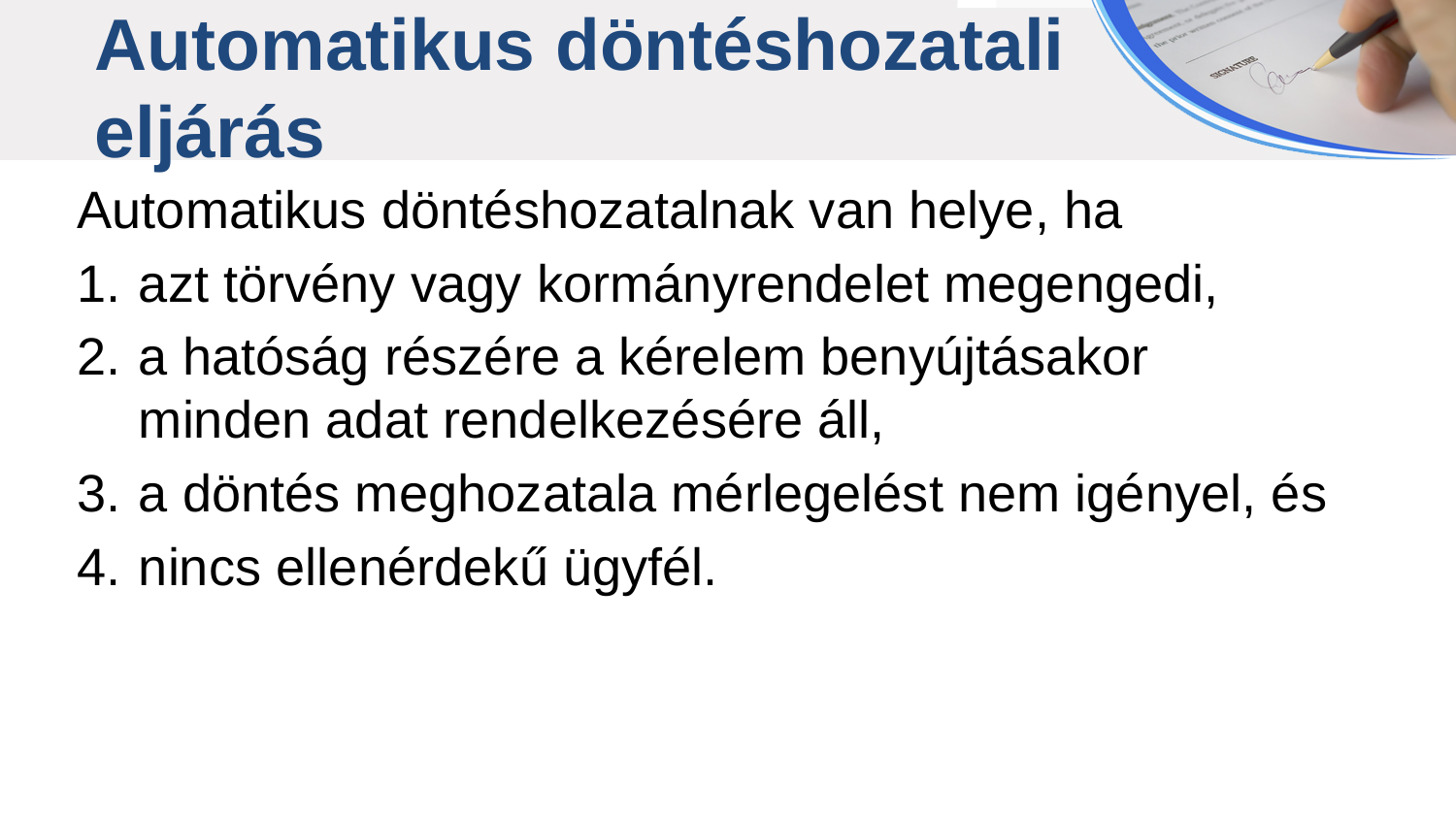

Automatikus döntéshozatali
    eljárás
Automatikus döntéshozatalnak van helye, ha
azt törvény vagy kormányrendelet megengedi,
a hatóság részére a kérelem benyújtásakor
minden adat rendelkezésére áll,
a döntés meghozatala mérlegelést nem igényel, és
nincs ellenérdekű ügyfél.